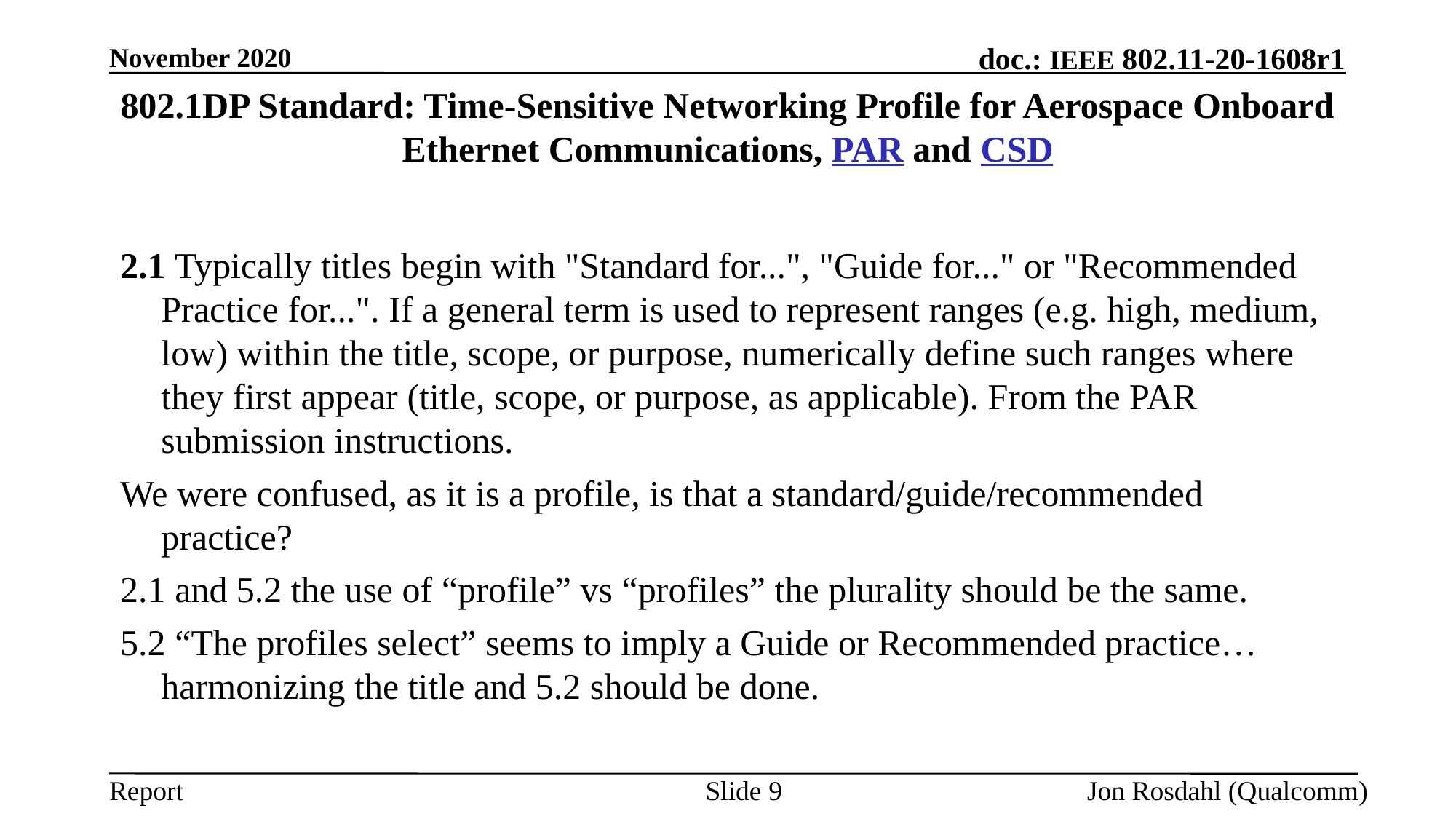

November 2020
# 802.1DP Standard: Time-Sensitive Networking Profile for Aerospace Onboard Ethernet Communications, PAR and CSD
2.1 Typically titles begin with "Standard for...", "Guide for..." or "Recommended Practice for...". If a general term is used to represent ranges (e.g. high, medium, low) within the title, scope, or purpose, numerically define such ranges where they first appear (title, scope, or purpose, as applicable). From the PAR submission instructions.
We were confused, as it is a profile, is that a standard/guide/recommended practice?
2.1 and 5.2 the use of “profile” vs “profiles” the plurality should be the same.
5.2 “The profiles select” seems to imply a Guide or Recommended practice… harmonizing the title and 5.2 should be done.
Slide 9
Jon Rosdahl (Qualcomm)